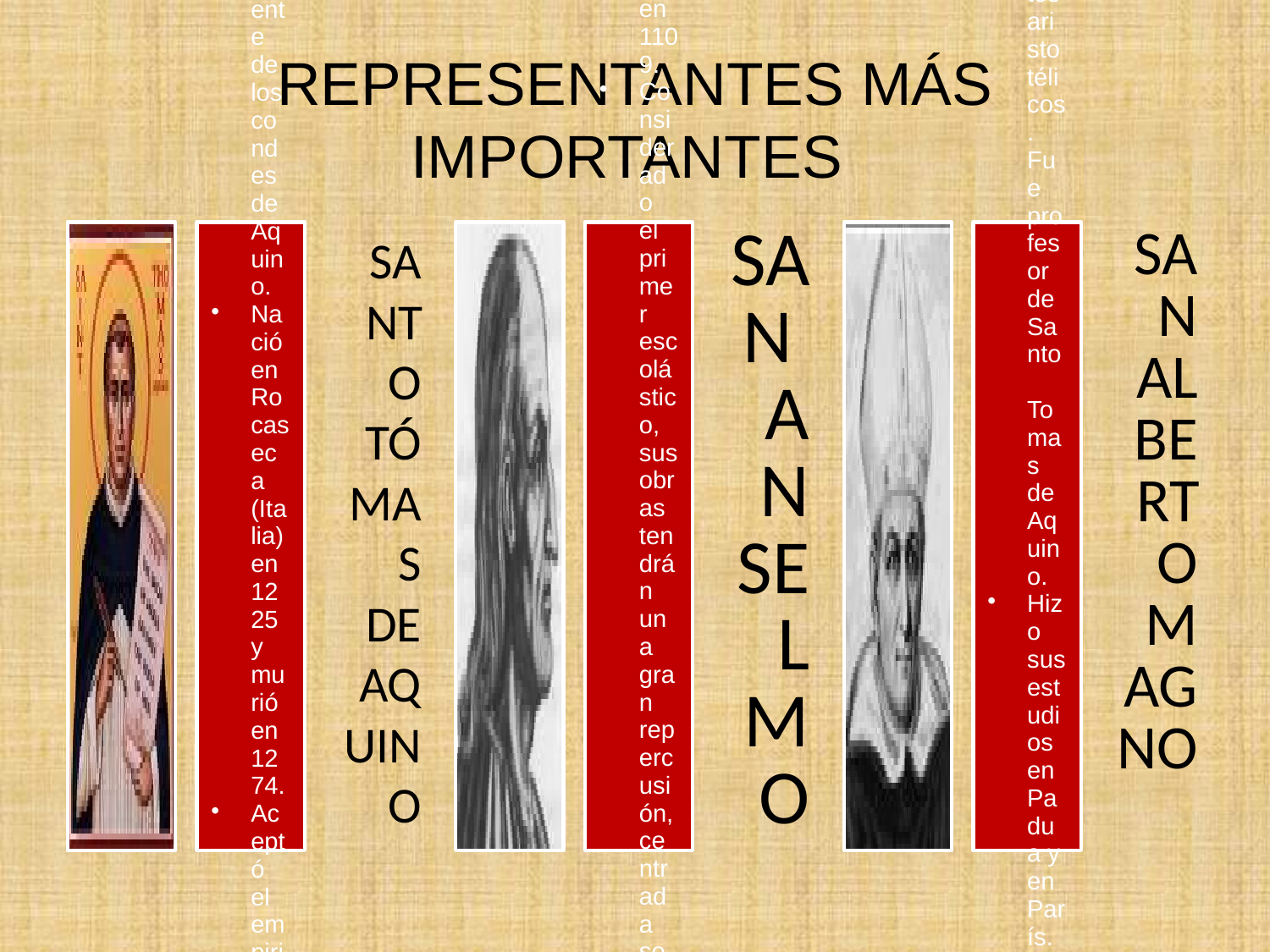

# REPRESENTANTES MÁS IMPORTANTES
SANTO TÓMAS DE AQUINO
SAN  ANSELMO
SAN ALBERTO MAGNO
Nació en Rocaseca (Italia) en 1225 y murió en 1274.
Hizo sus estudios en Padua y en París.